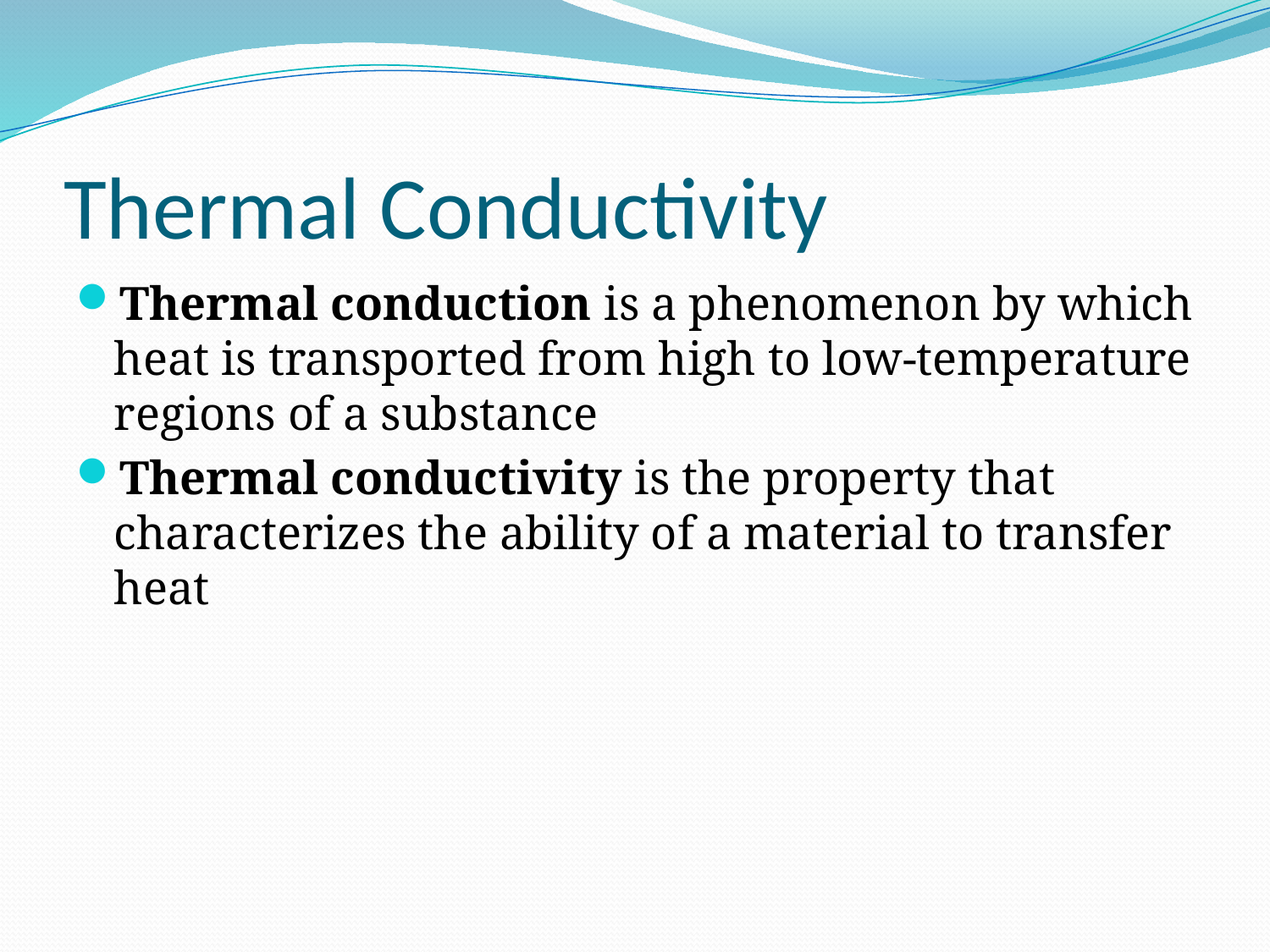

# Thermal Conductivity
Thermal conduction is a phenomenon by which heat is transported from high to low-temperature regions of a substance
Thermal conductivity is the property that characterizes the ability of a material to transfer heat